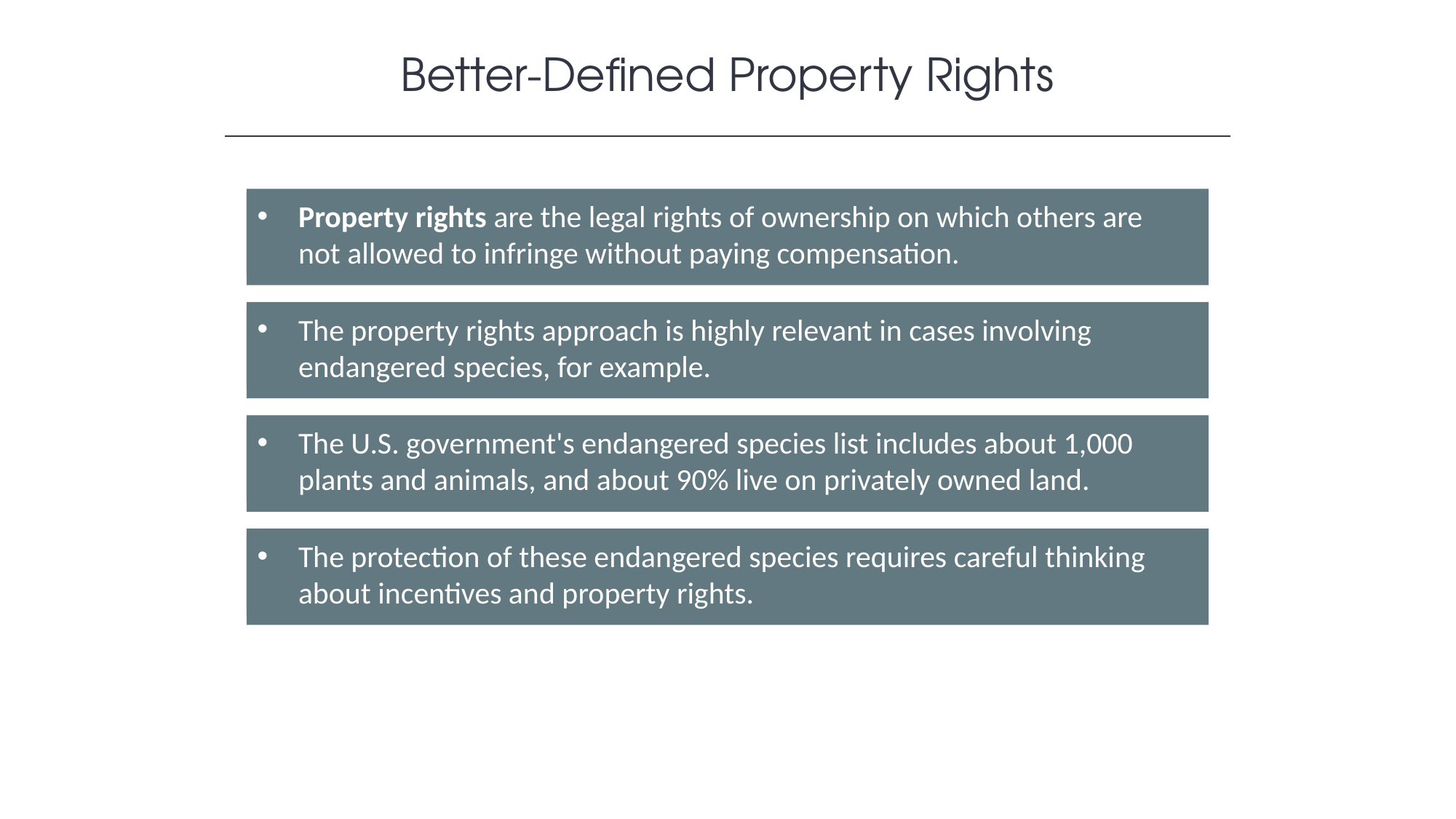

Better-Defined Property Rights

Property rights are the legal rights of ownership on which others are not allowed to infringe without paying compensation.

The property rights approach is highly relevant in cases involving endangered species, for example.

The U.S. government's endangered species list includes about 1,000 plants and animals, and about 90% live on privately owned land.

The protection of these endangered species requires careful thinking about incentives and property rights.